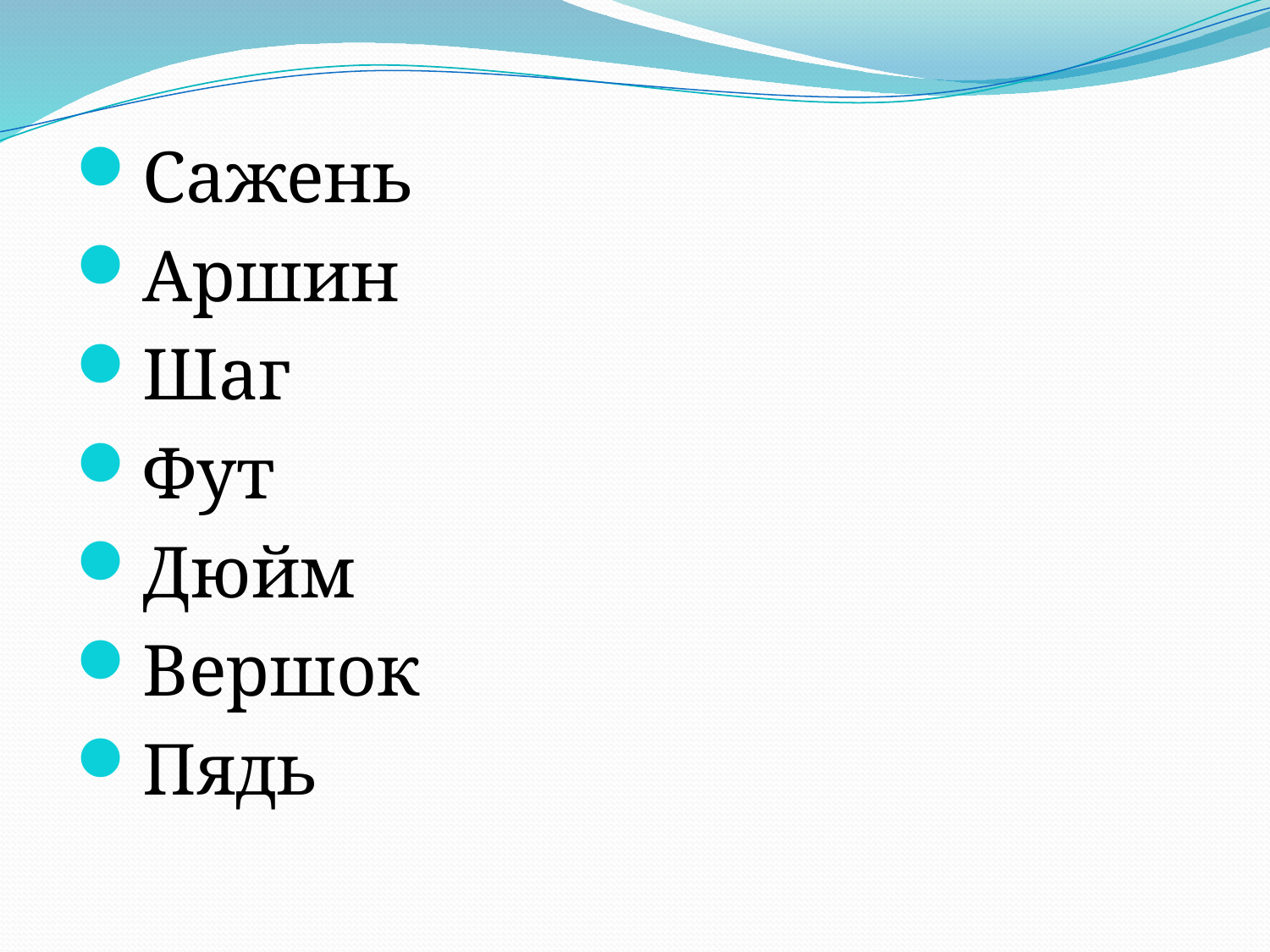

#
Сажень
Аршин
Шаг
Фут
Дюйм
Вершок
Пядь